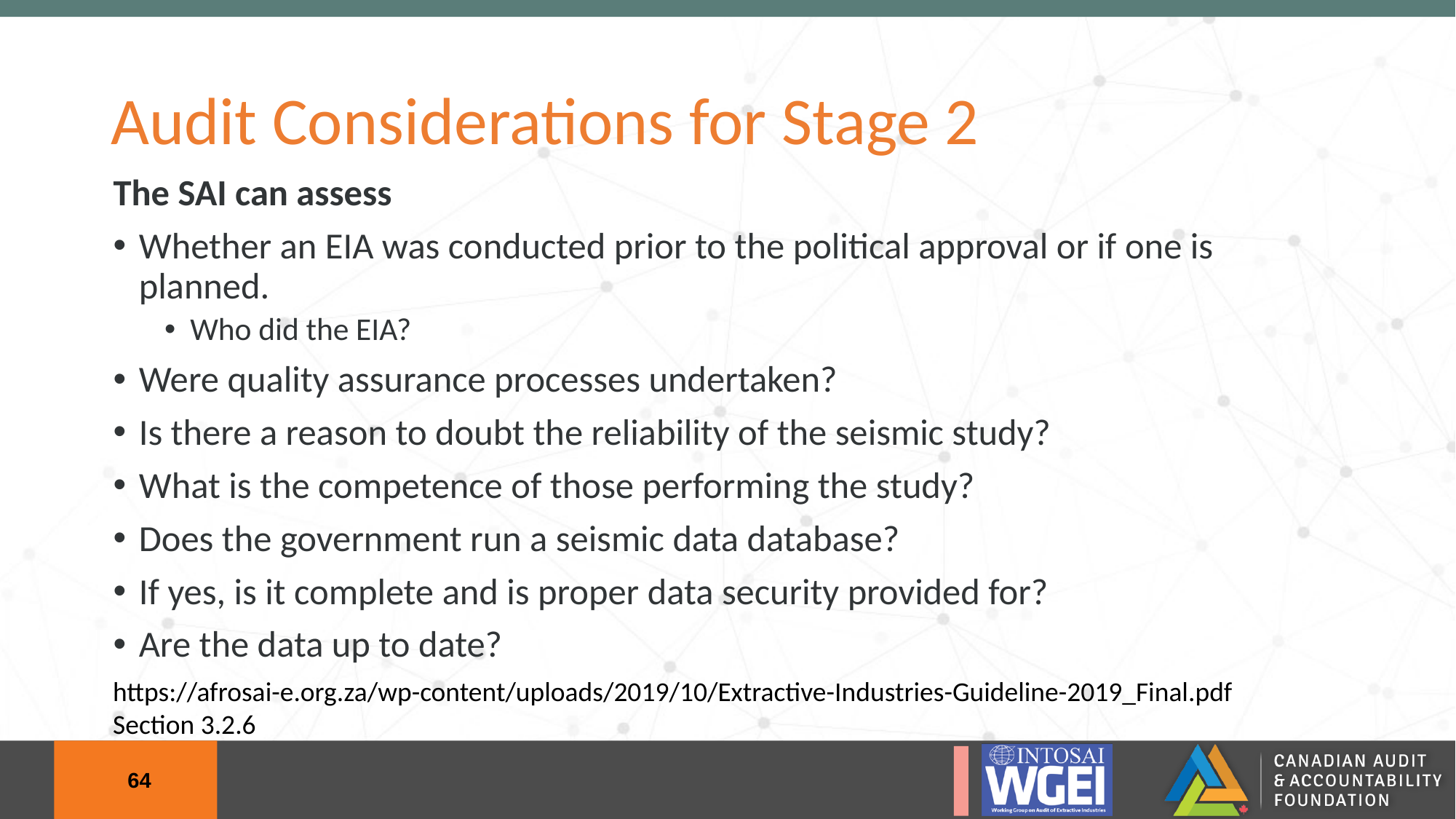

# Audit Considerations for Stage 2
The SAI can assess 1
Whether an EIA was conducted prior to the political approval or if one is planned.
Who did the EIA?
Were quality assurance processes undertaken?
Is there a reason to doubt the reliability of the seismic study?
What is the competence of those performing the study?
Does the government run a seismic data database?
If yes, is it complete and is proper data security provided for?
Are the data up to date?
https://afrosai-e.org.za/wp-content/uploads/2019/10/Extractive-Industries-Guideline-2019_Final.pdf
Section 3.2.6